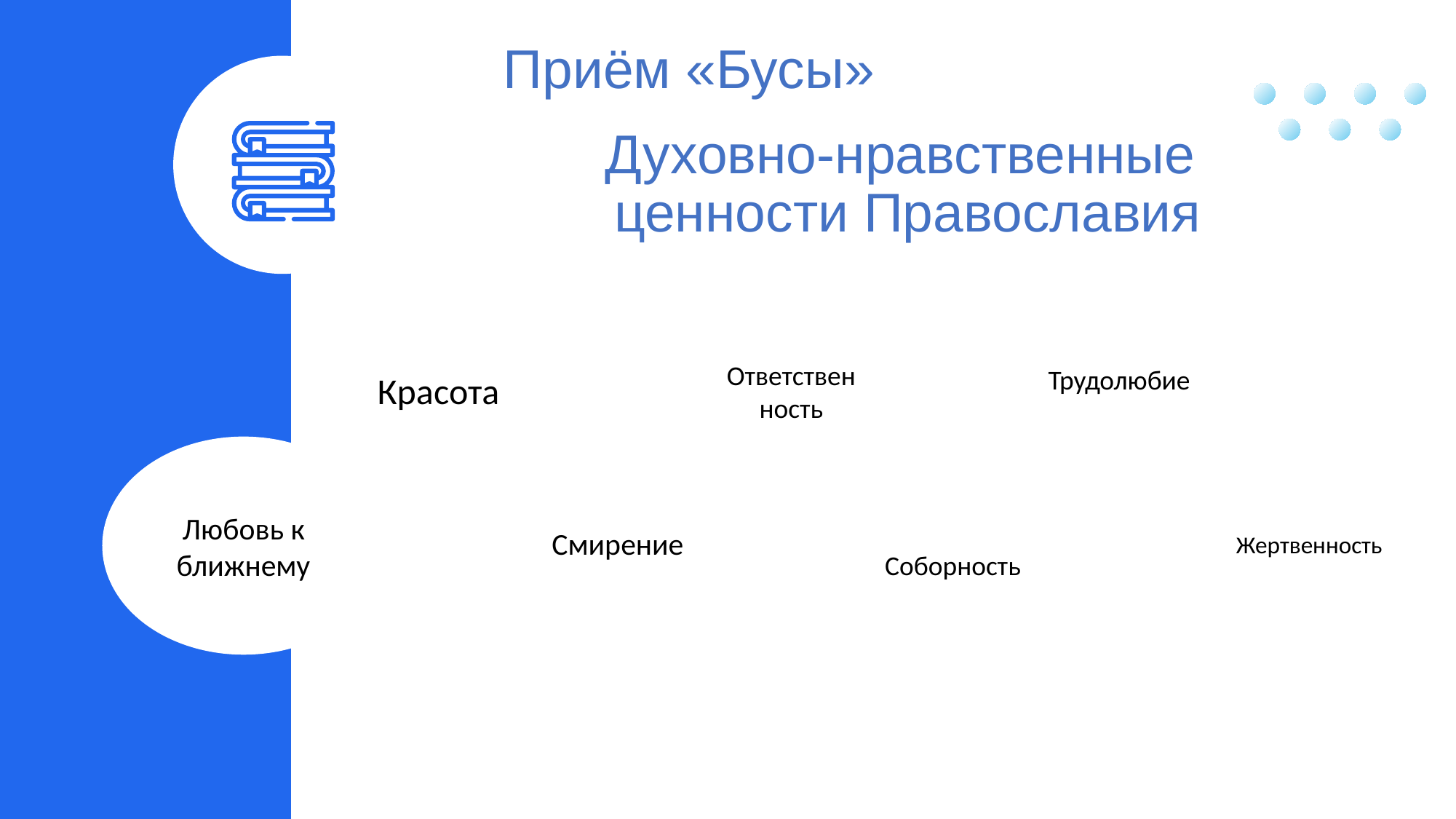

Приём «Бусы»

Духовно-нравственные
ценности Православия

Трудолюбие
Красота
Ответственность
Жертвенность
Смирение
Любовь к ближнему
Соборность